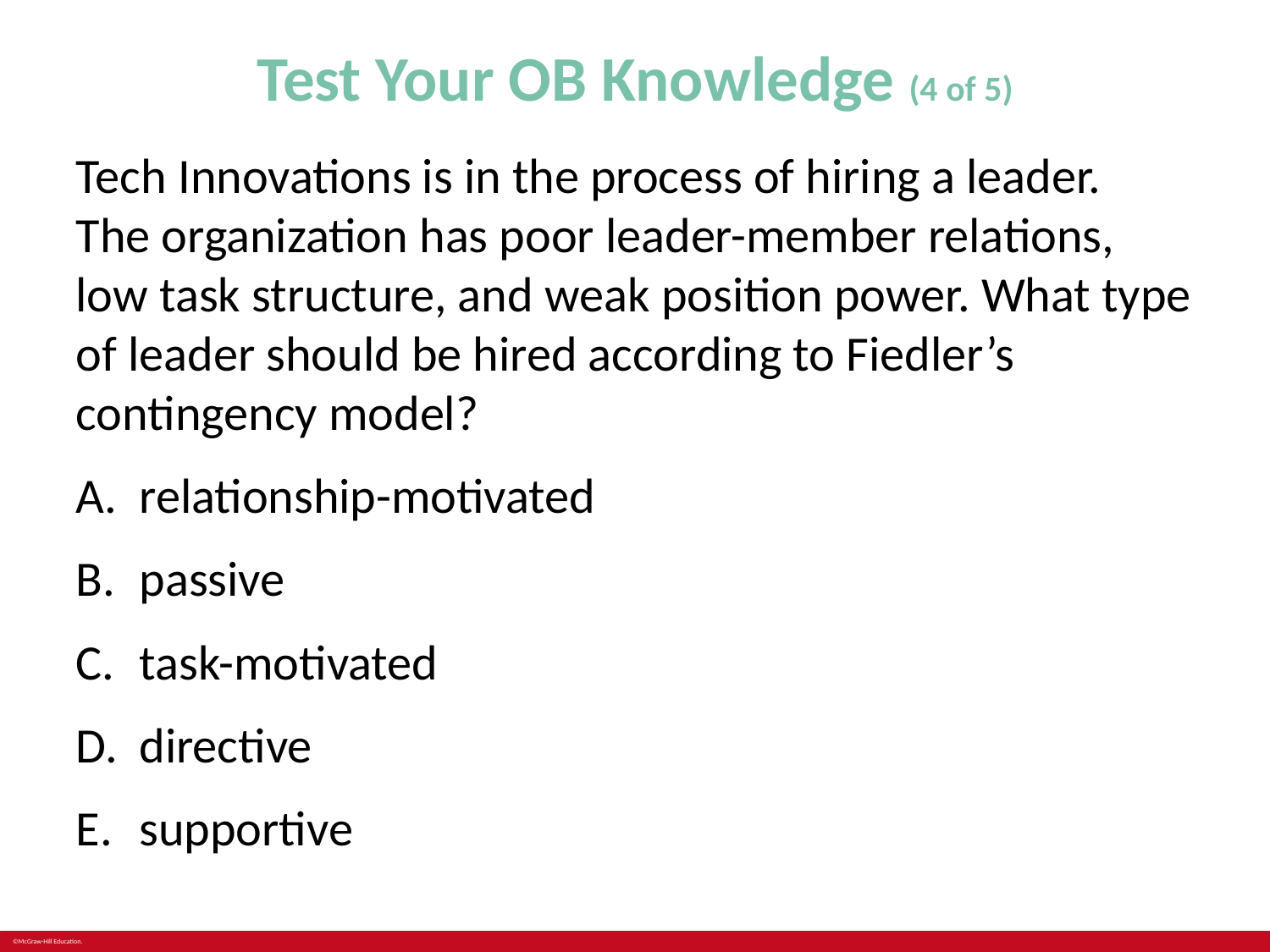

# Test Your OB Knowledge (4 of 5)
Tech Innovations is in the process of hiring a leader.  The organization has poor leader-member relations, low task structure, and weak position power. What type of leader should be hired according to Fiedler’s contingency model?
relationship-motivated
passive
task-motivated
directive
supportive